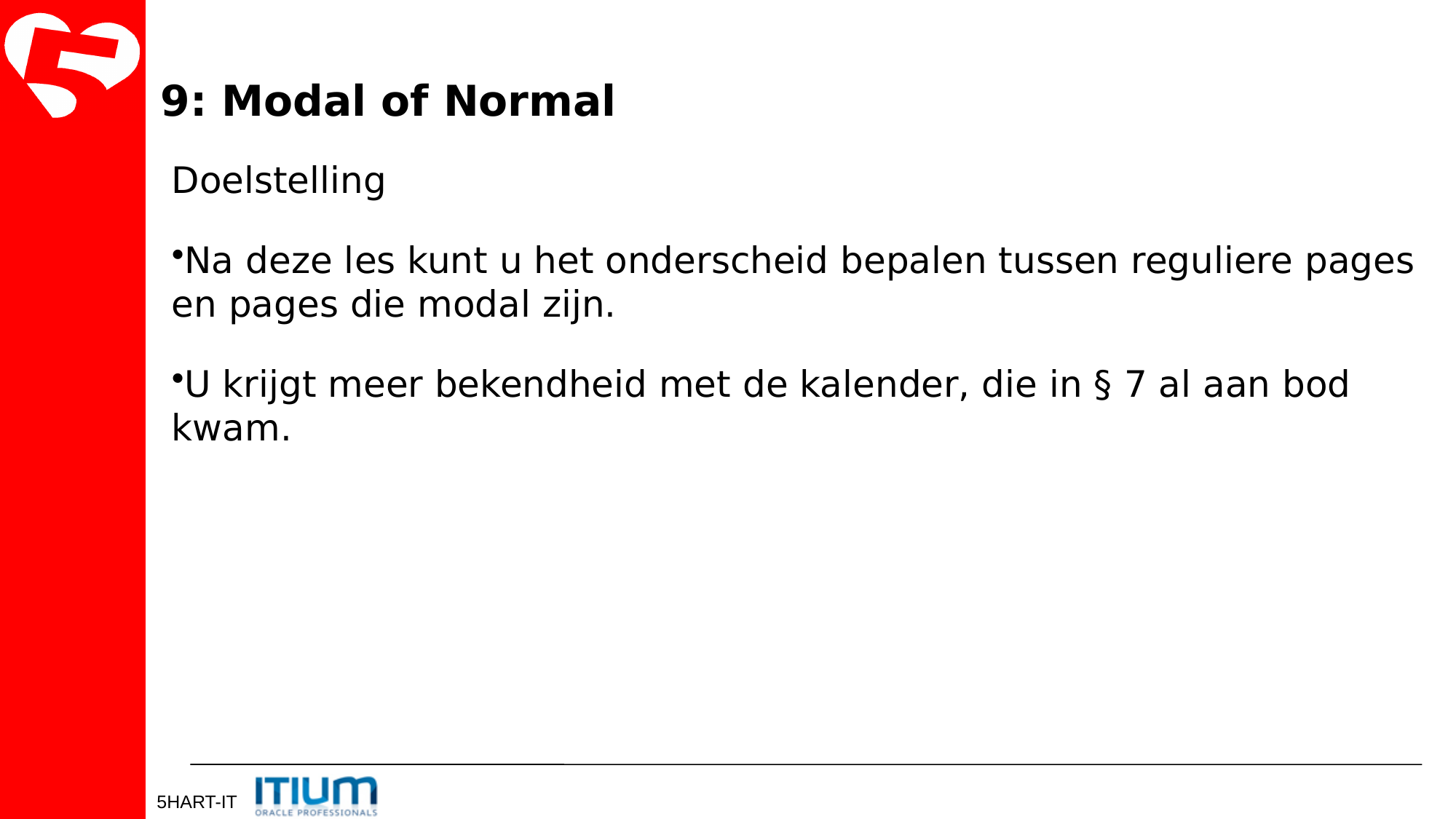

# 9: Modal of Normal
Doelstelling
Na deze les kunt u het onderscheid bepalen tussen reguliere pages en pages die modal zijn.
U krijgt meer bekendheid met de kalender, die in § 7 al aan bod kwam.